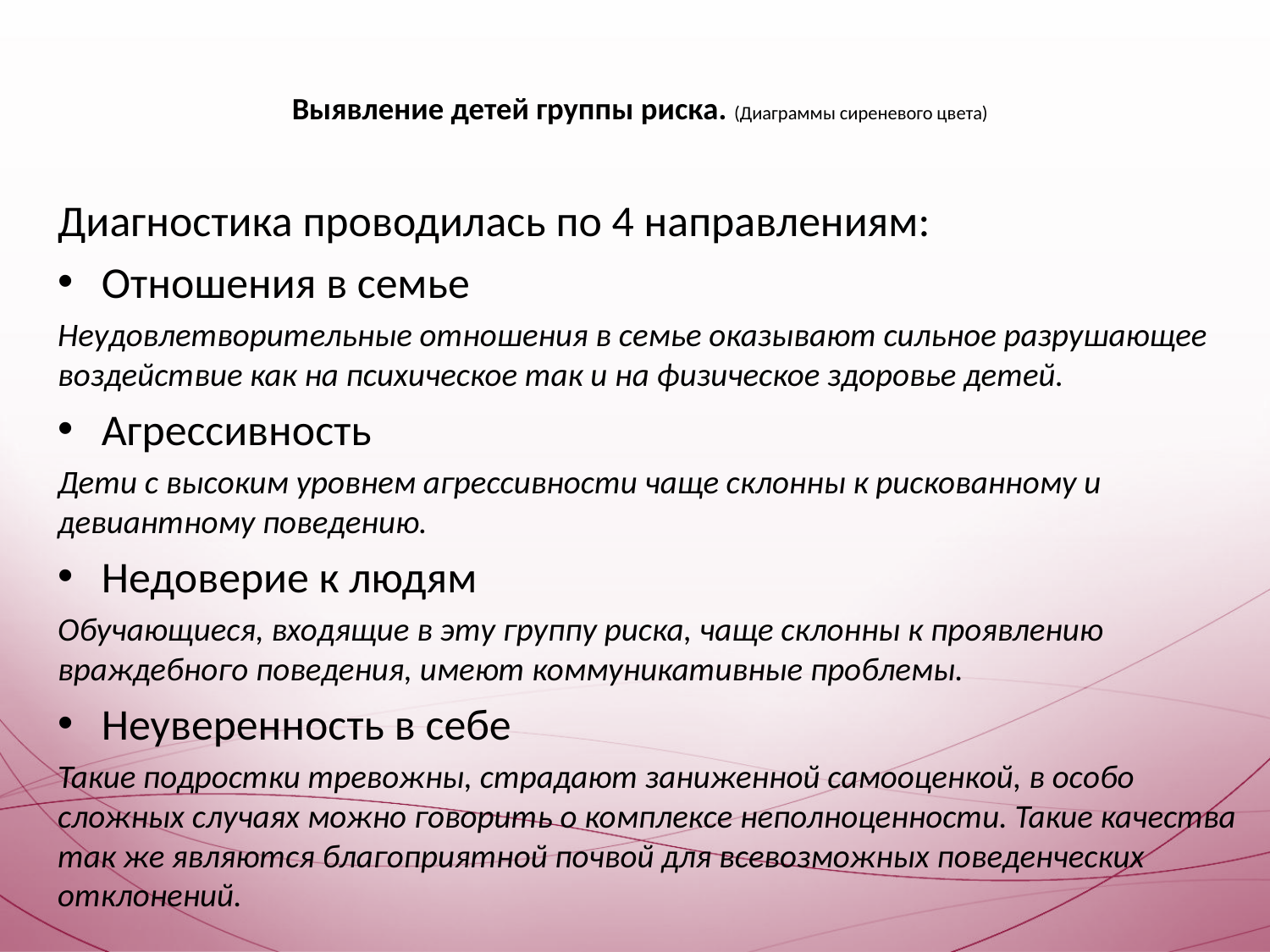

# Выявление детей группы риска. (Диаграммы сиреневого цвета)
Диагностика проводилась по 4 направлениям:
Отношения в семье
Неудовлетворительные отношения в семье оказывают сильное разрушающее воздействие как на психическое так и на физическое здоровье детей.
Агрессивность
Дети с высоким уровнем агрессивности чаще склонны к рискованному и девиантному поведению.
Недоверие к людям
Обучающиеся, входящие в эту группу риска, чаще склонны к проявлению враждебного поведения, имеют коммуникативные проблемы.
Неуверенность в себе
Такие подростки тревожны, страдают заниженной самооценкой, в особо сложных случаях можно говорить о комплексе неполноценности. Такие качества так же являются благоприятной почвой для всевозможных поведенческих отклонений.